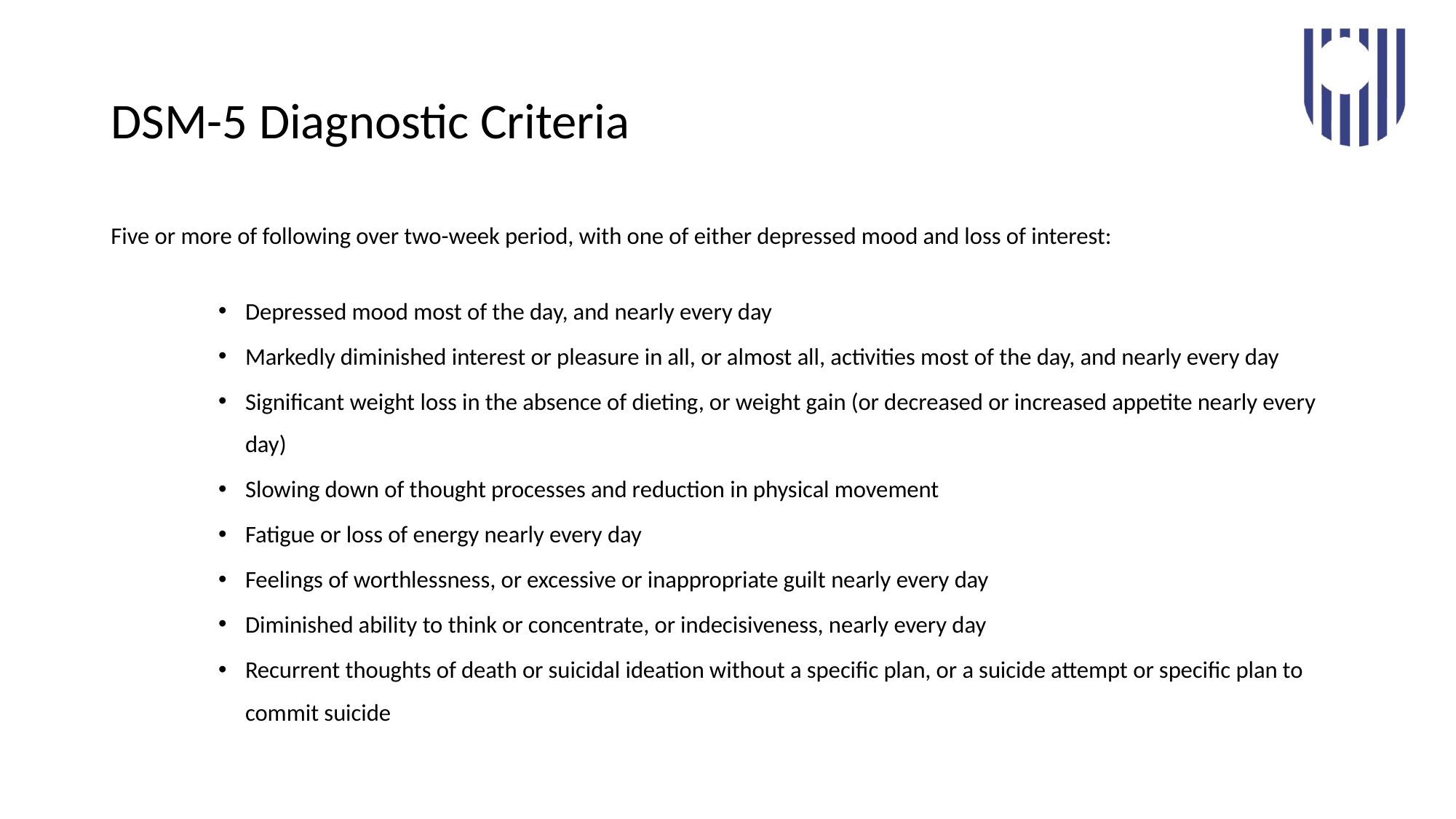

# DSM-5 Diagnostic Criteria
Five or more of following over two-week period, with one of either depressed mood and loss of interest:

Depressed mood most of the day, and nearly every day
Markedly diminished interest or pleasure in all, or almost all, activities most of the day, and nearly every day
Significant weight loss in the absence of dieting, or weight gain (or decreased or increased appetite nearly every day)
Slowing down of thought processes and reduction in physical movement
Fatigue or loss of energy nearly every day
Feelings of worthlessness, or excessive or inappropriate guilt nearly every day
Diminished ability to think or concentrate, or indecisiveness, nearly every day
Recurrent thoughts of death or suicidal ideation without a specific plan, or a suicide attempt or specific plan to commit suicide